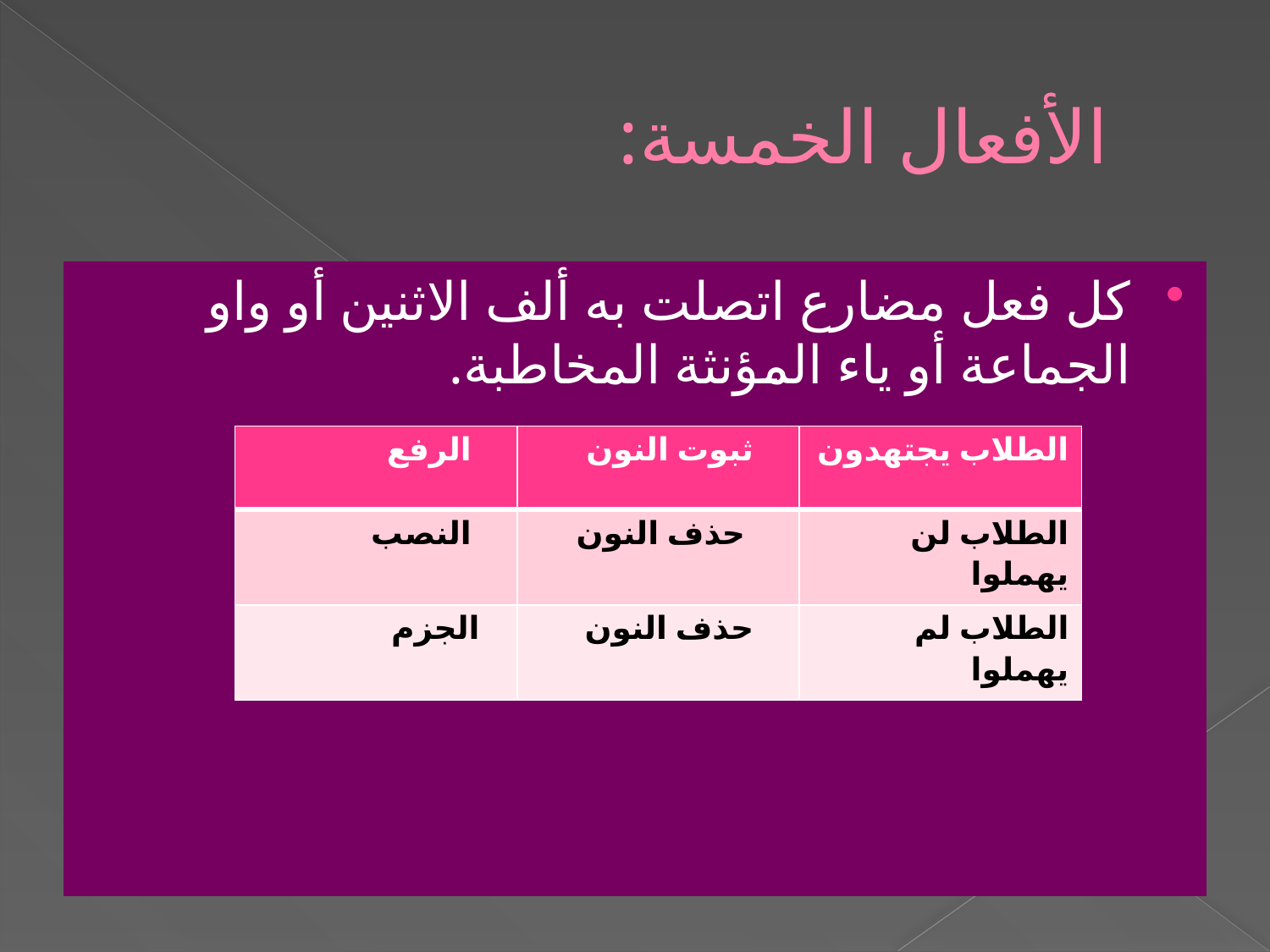

# الأفعال الخمسة:
كل فعل مضارع اتصلت به ألف الاثنين أو واو الجماعة أو ياء المؤنثة المخاطبة.

| الرفع | ثبوت النون | الطلاب يجتهدون |
| --- | --- | --- |
| النصب | حذف النون | الطلاب لن يهملوا |
| الجزم | حذف النون | الطلاب لم يهملوا |